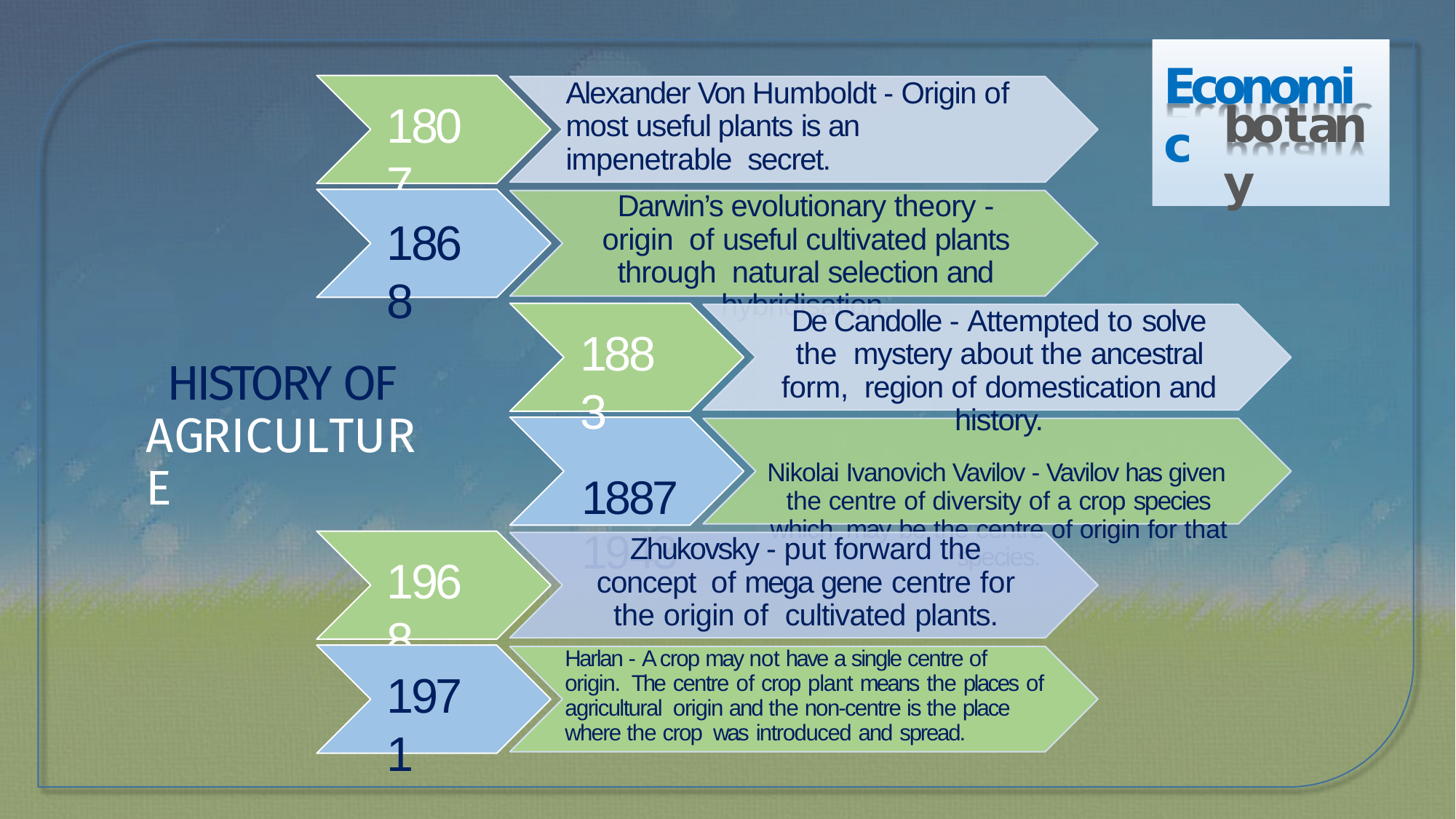

# Economic
Alexander Von Humboldt - Origin of  most useful plants is an impenetrable  secret.
Darwin’s evolutionary theory - origin  of useful cultivated plants through  natural selection and hybridisation.

botany
1807

1868
1883
1887
1943
De Candolle - Attempted to solve the  mystery about the ancestral form,  region of domestication and history.
Nikolai Ivanovich Vavilov - Vavilov has given  the centre of diversity of a crop species which  may be the centre of origin for that species.

HISTORY OF  AGRICULTURE

Zhukovsky - put forward the concept  of mega gene centre for the origin of  cultivated plants.
Harlan - A crop may not have a single centre of origin.  The centre of crop plant means the places of agricultural  origin and the non-centre is the place where the crop  was introduced and spread.

1968

1971